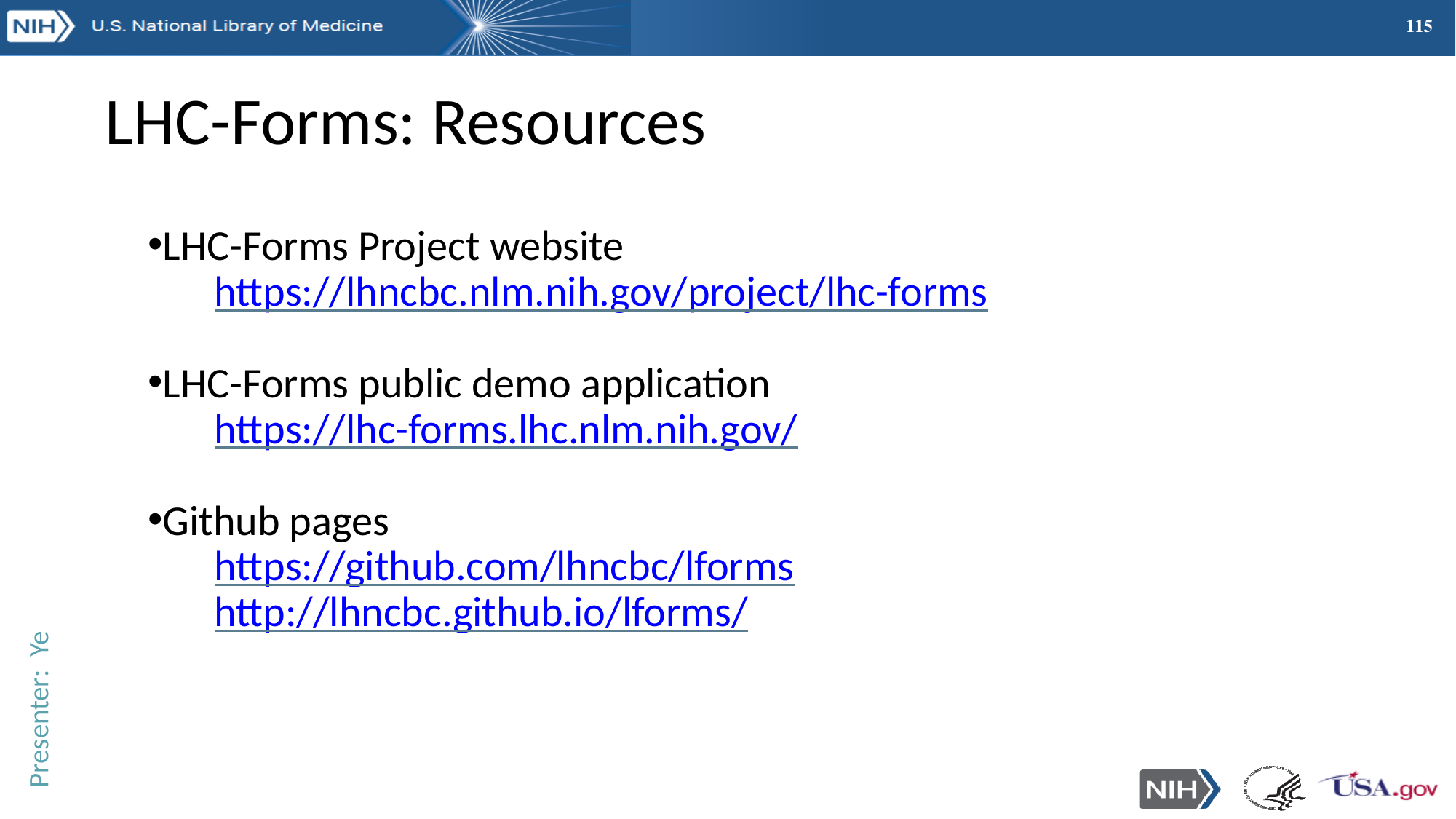

# LHC-Forms: Resources
LHC-Forms Project website
	https://lhncbc.nlm.nih.gov/project/lhc-forms

LHC-Forms public demo application
	https://lhc-forms.lhc.nlm.nih.gov/

Github pages
	https://github.com/lhncbc/lforms
	http://lhncbc.github.io/lforms/
Presenter:  Ye